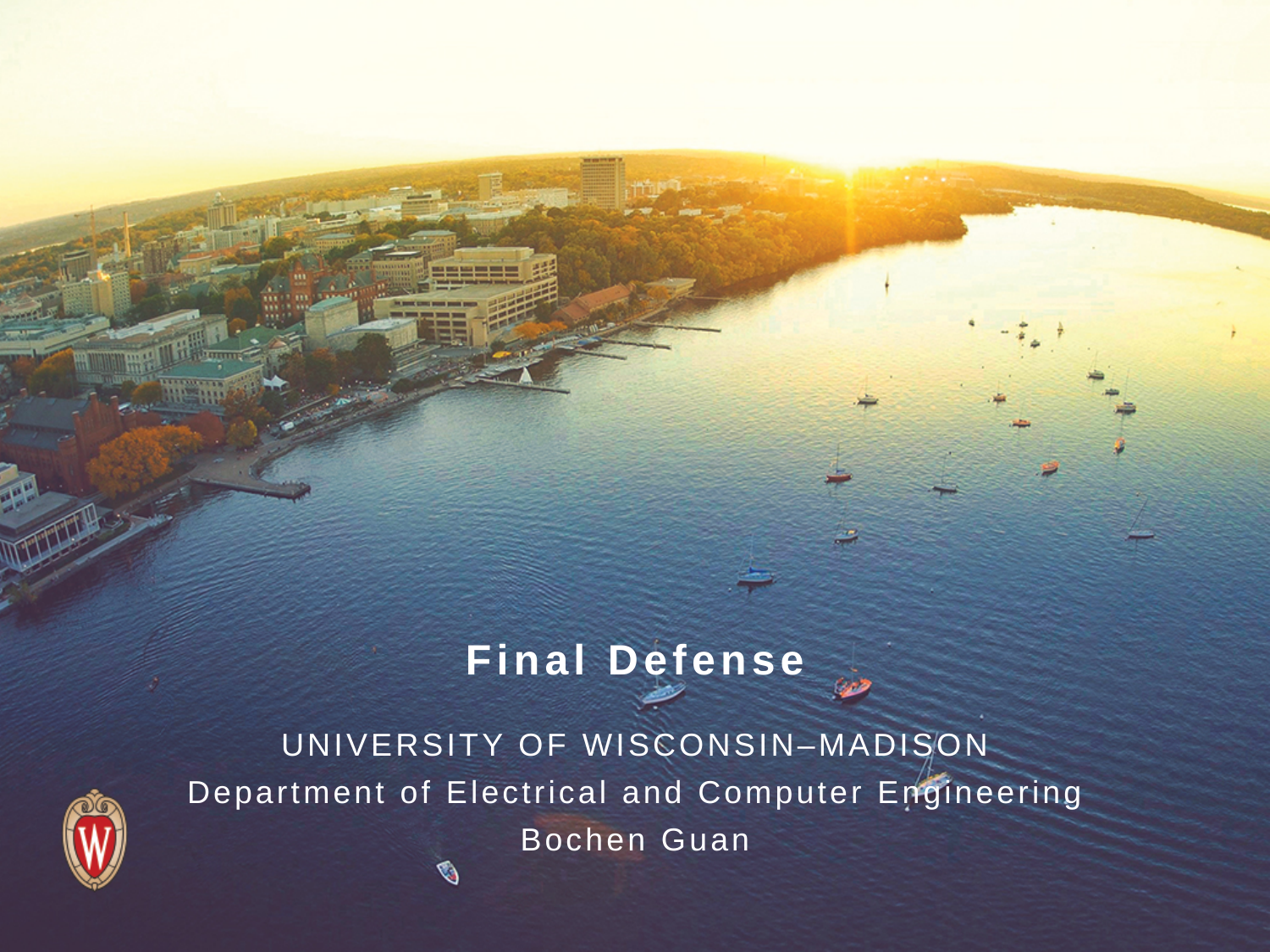

# Final Defense
UNIVERSITY OF WISCONSIN–MADISON
Department of Electrical and Computer Engineering
Bochen Guan